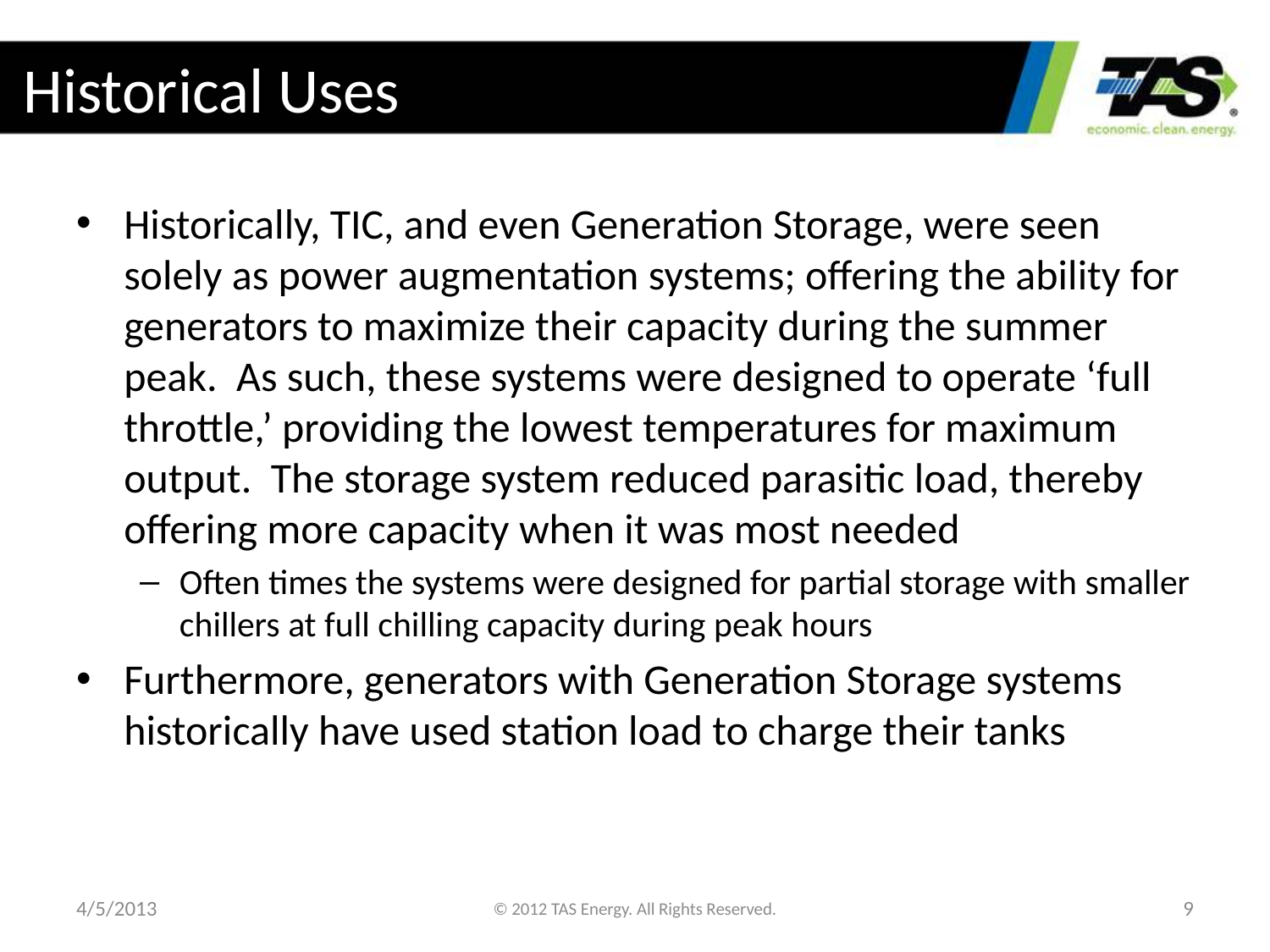

# Historical Uses
Historically, TIC, and even Generation Storage, were seen solely as power augmentation systems; offering the ability for generators to maximize their capacity during the summer peak.  As such, these systems were designed to operate ‘full throttle,’ providing the lowest temperatures for maximum output.  The storage system reduced parasitic load, thereby offering more capacity when it was most needed
Often times the systems were designed for partial storage with smaller chillers at full chilling capacity during peak hours
Furthermore, generators with Generation Storage systems historically have used station load to charge their tanks
4/5/2013
© 2012 TAS Energy. All Rights Reserved.
9